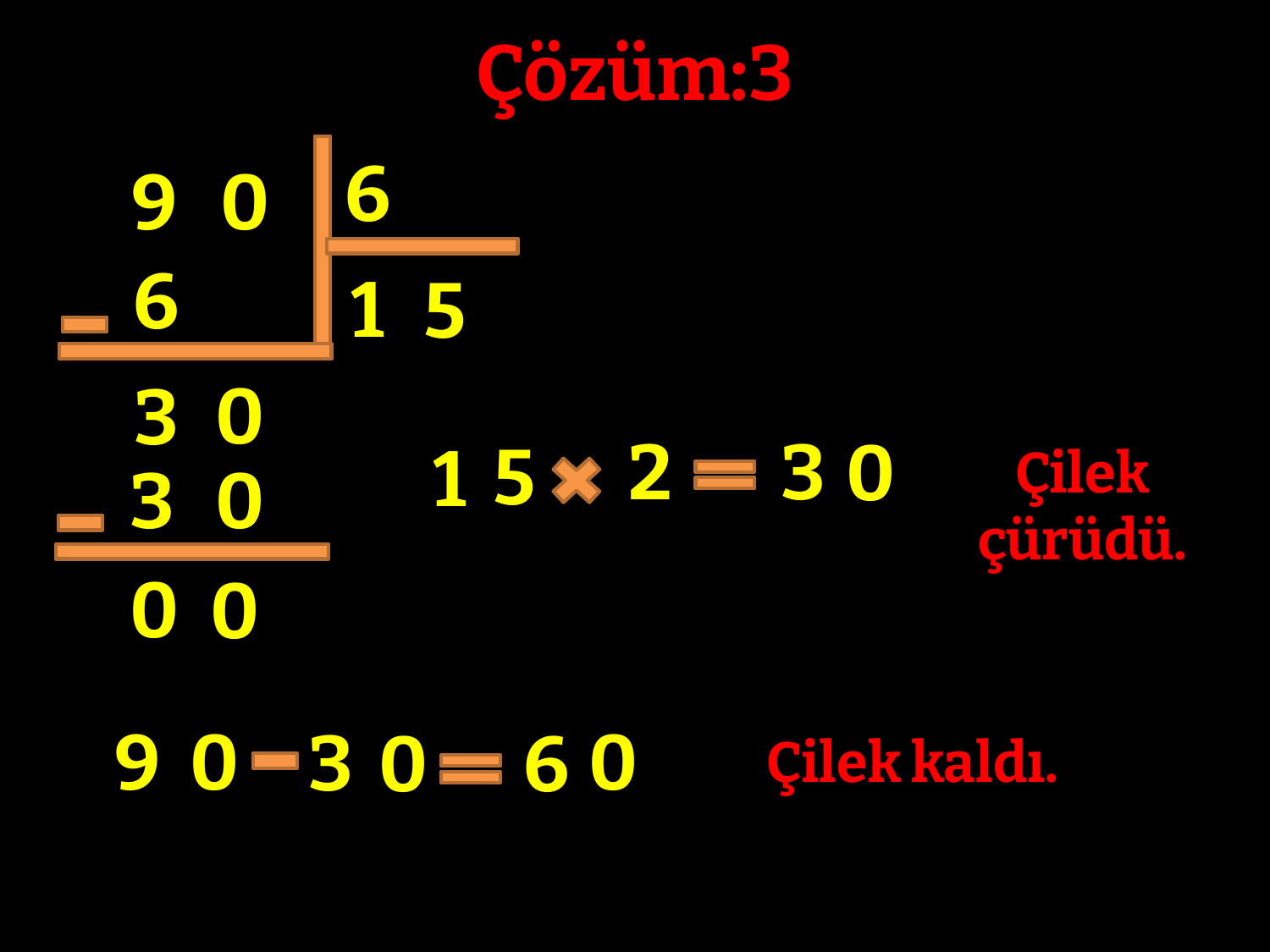

Çözüm:3
6
0
9

6
1
5

#

0
3
2
3
0
5
1
Çilek çürüdü.
3
0

0
0
0
9
0
3
0
6
Çilek kaldı.